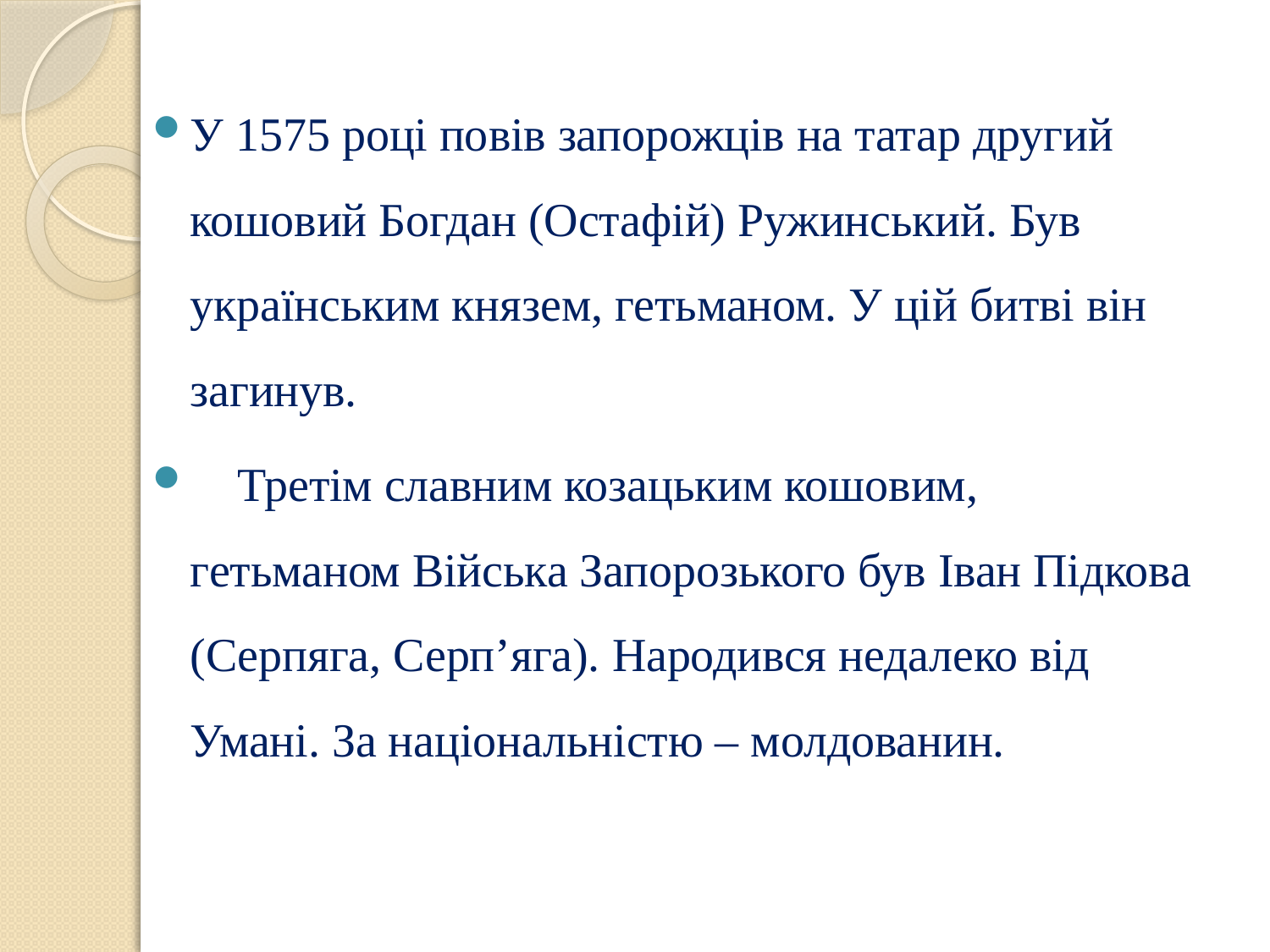

У 1575 році повів запорожців на татар другий кошовий Богдан (Остафій) Ружинський. Був українським князем, гетьманом. У цій битві він загинув.
    Третім славним козацьким кошовим, гетьманом Війська Запорозького був Іван Підкова (Серпяга, Серп’яга). Народився недалеко від Умані. За національністю – молдованин.